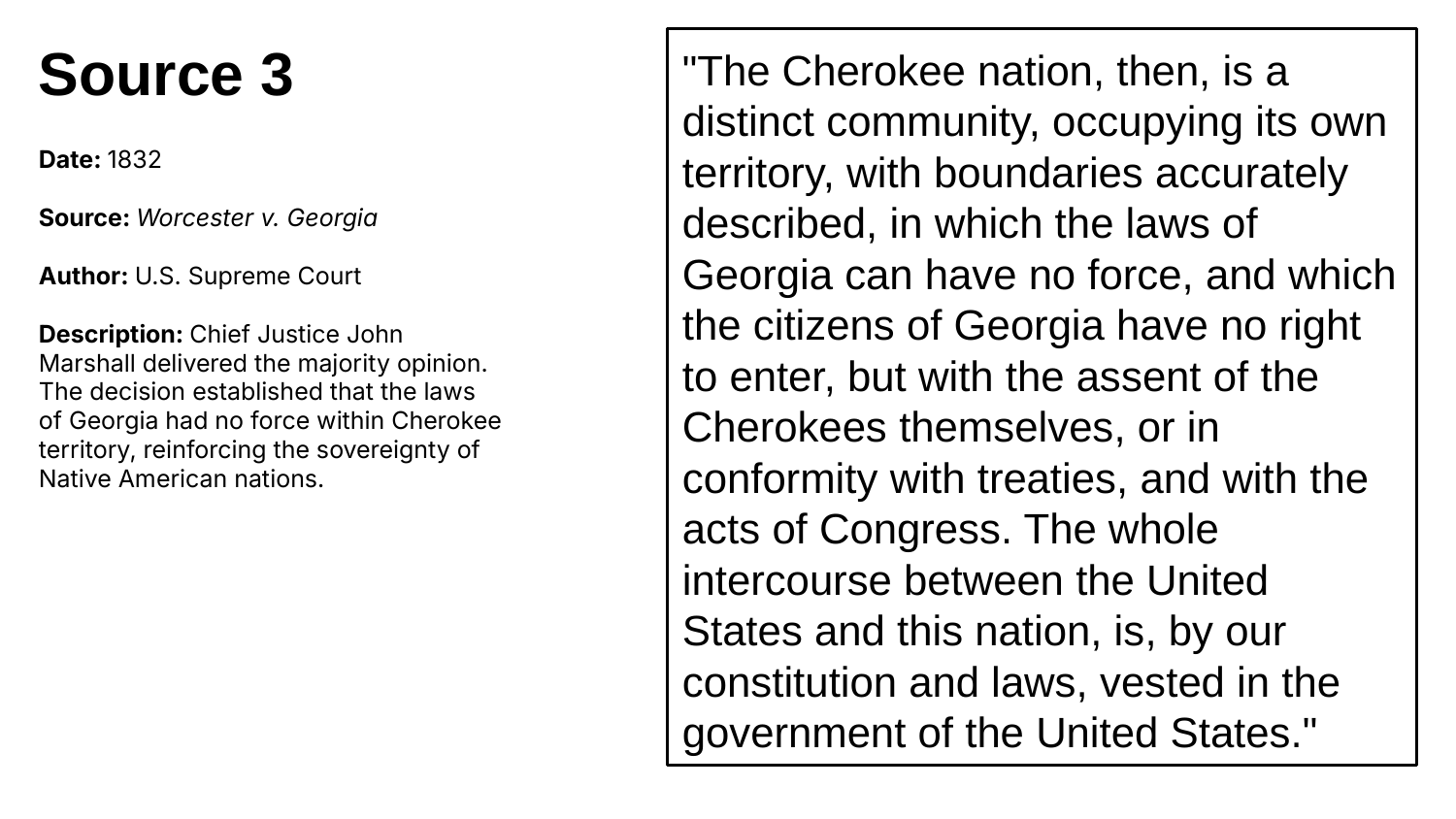

Source 3

Date: 1832

Source: Worcester v. Georgia

Author: U.S. Supreme Court

Description: Chief Justice John Marshall delivered the majority opinion. The decision established that the laws of Georgia had no force within Cherokee territory, reinforcing the sovereignty of Native American nations.

"The Cherokee nation, then, is a distinct community, occupying its own territory, with boundaries accurately described, in which the laws of Georgia can have no force, and which the citizens of Georgia have no right to enter, but with the assent of the Cherokees themselves, or in conformity with treaties, and with the acts of Congress. The whole intercourse between the United States and this nation, is, by our constitution and laws, vested in the government of the United States."